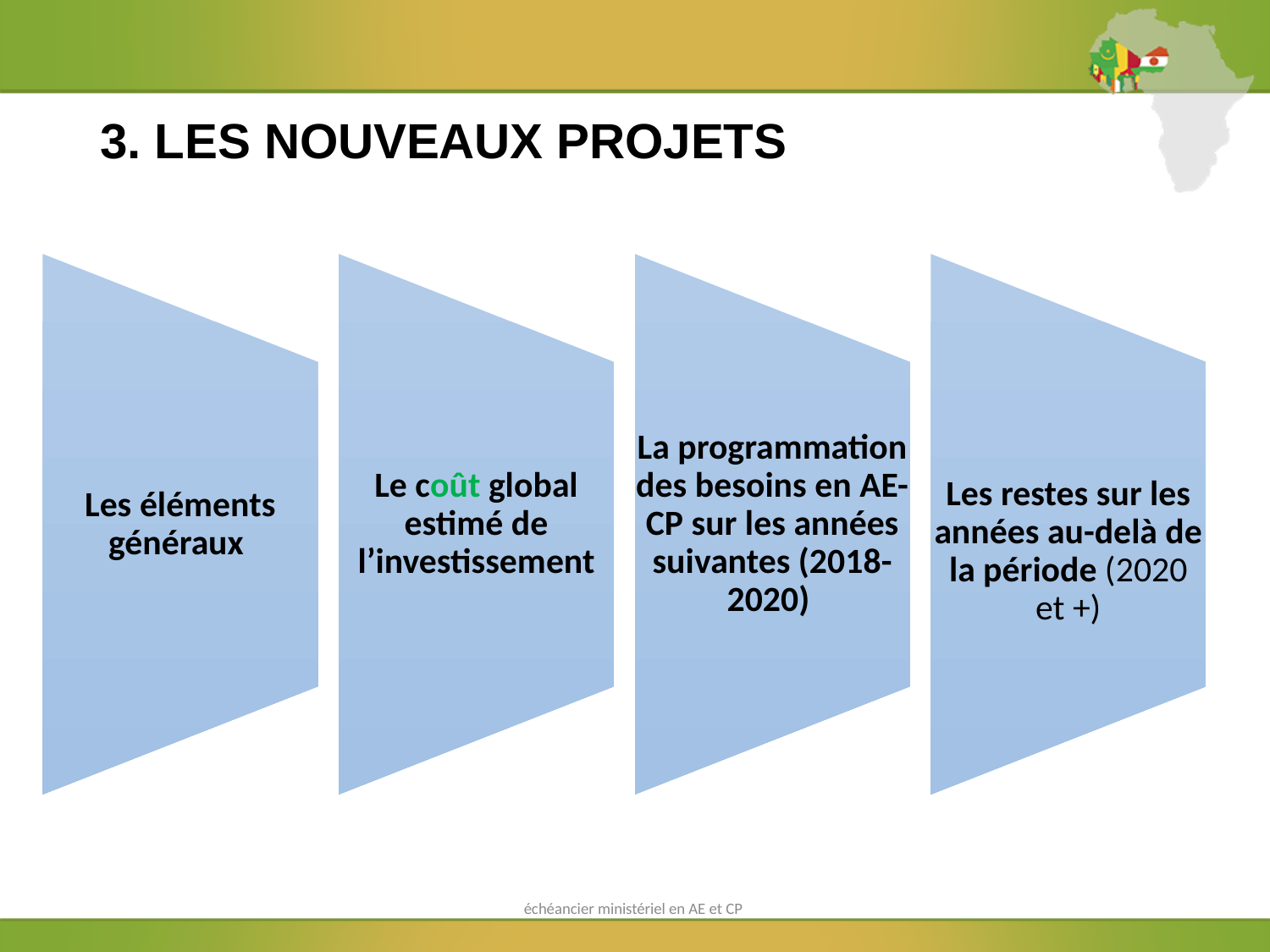

# 3. Les nouveaux projets
Les éléments généraux
Le coût global estimé de l’investissement
La programmation des besoins en AE-CP sur les années suivantes (2018-2020)

Les restes sur les années au-delà de la période (2020 et +)
échéancier ministériel en AE et CP